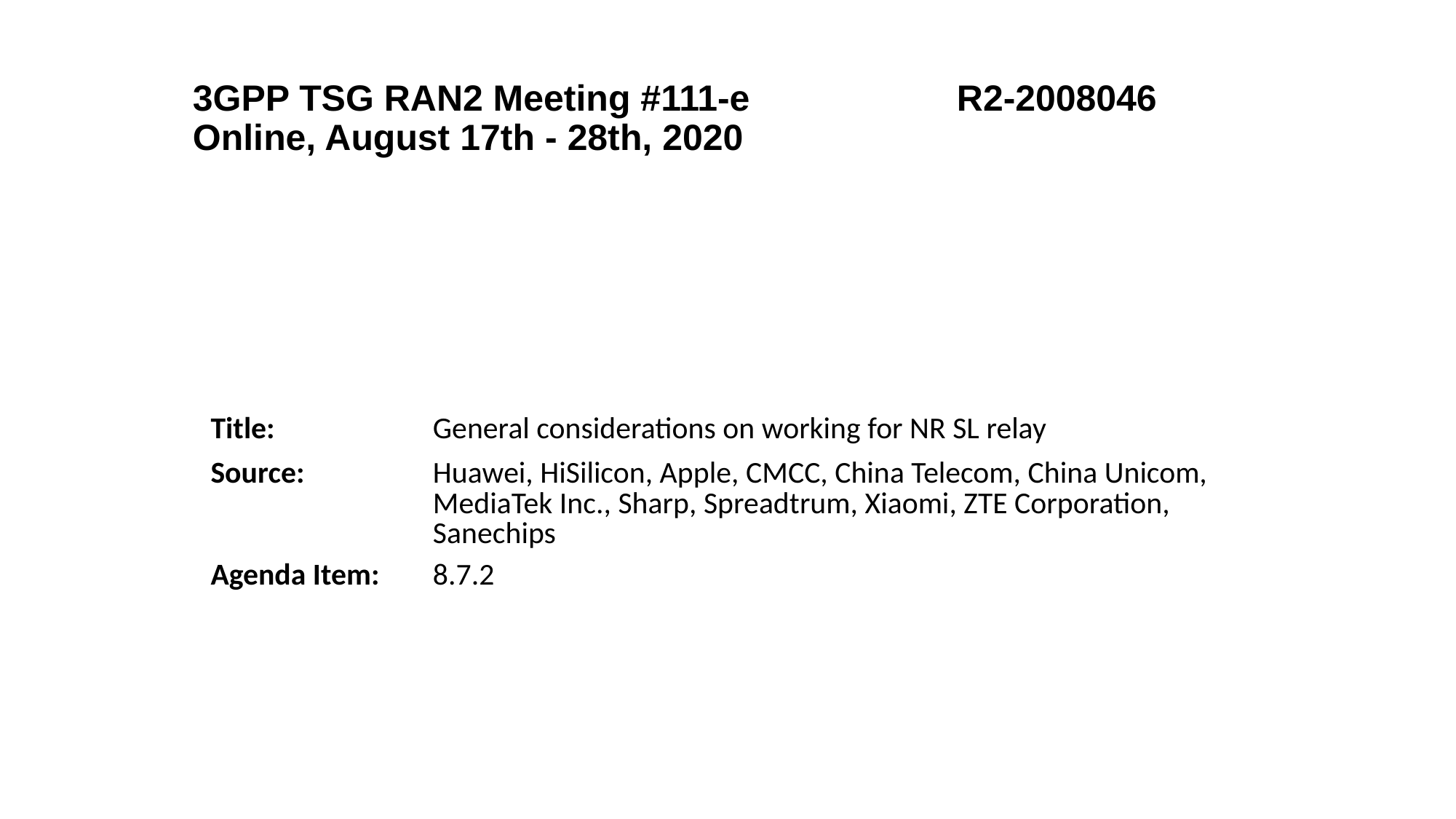

# 3GPP TSG RAN2 Meeting #111-e 		R2-2008046 Online, August 17th - 28th, 2020
| Title: | General considerations on working for NR SL relay |
| --- | --- |
| Source: | Huawei, HiSilicon, Apple, CMCC, China Telecom, China Unicom, MediaTek Inc., Sharp, Spreadtrum, Xiaomi, ZTE Corporation, Sanechips |
| Agenda Item: | 8.7.2 |